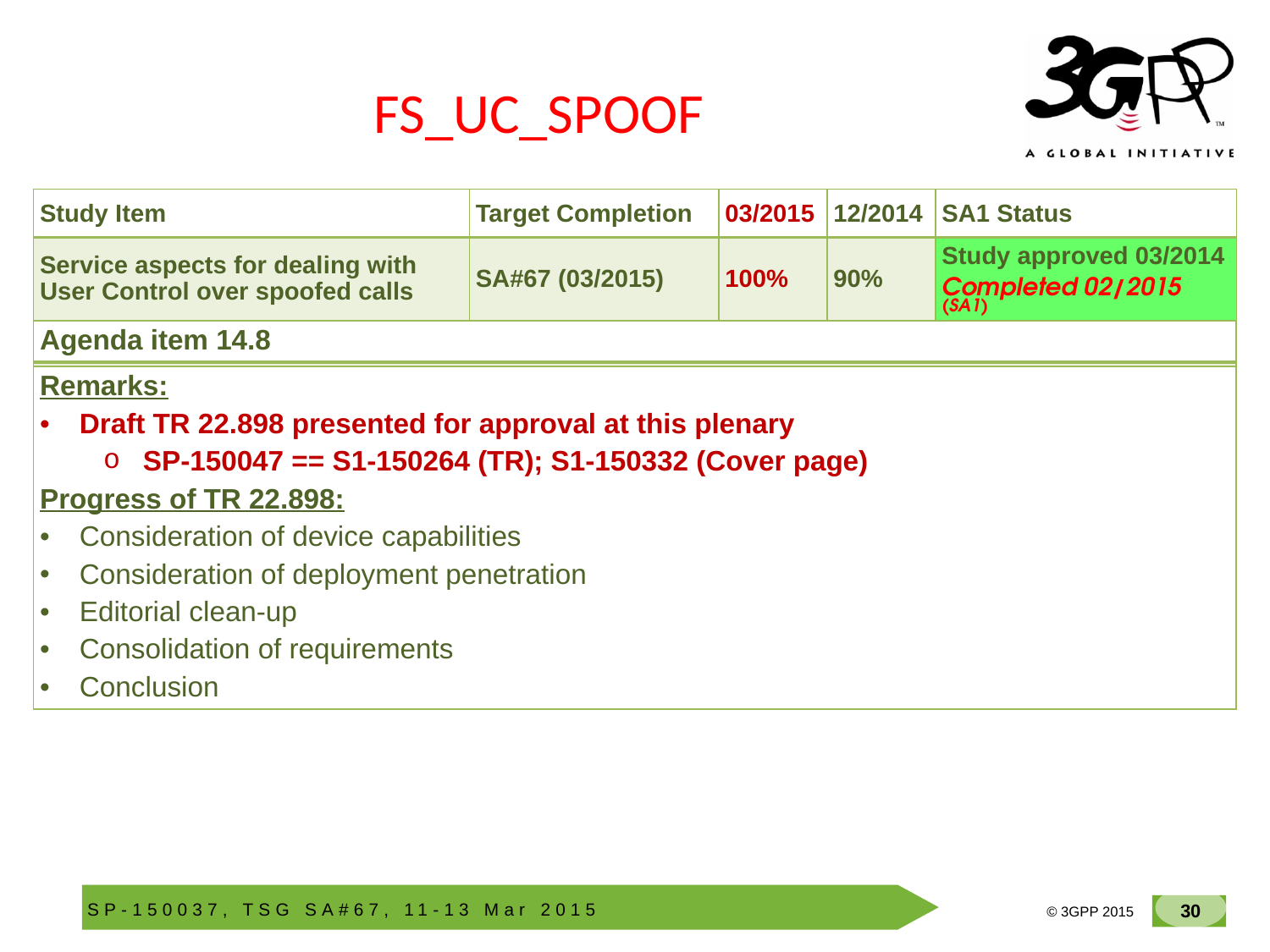

# FS_UC_SPOOF
| Study Item | Target Completion | 03/2015 | 12/2014 | SA1 Status |
| --- | --- | --- | --- | --- |
| Service aspects for dealing with User Control over spoofed calls | SA#67 (03/2015) | 100% | 90% | Study approved 03/2014 Completed 02/2015 (SA1) |
| Agenda item 14.8 |
| --- |
|  |
| Remarks: Draft TR 22.898 presented for approval at this plenary SP-150047 == S1-150264 (TR); S1-150332 (Cover page) Progress of TR 22.898: Consideration of device capabilities Consideration of deployment penetration Editorial clean-up Consolidation of requirements Conclusion |